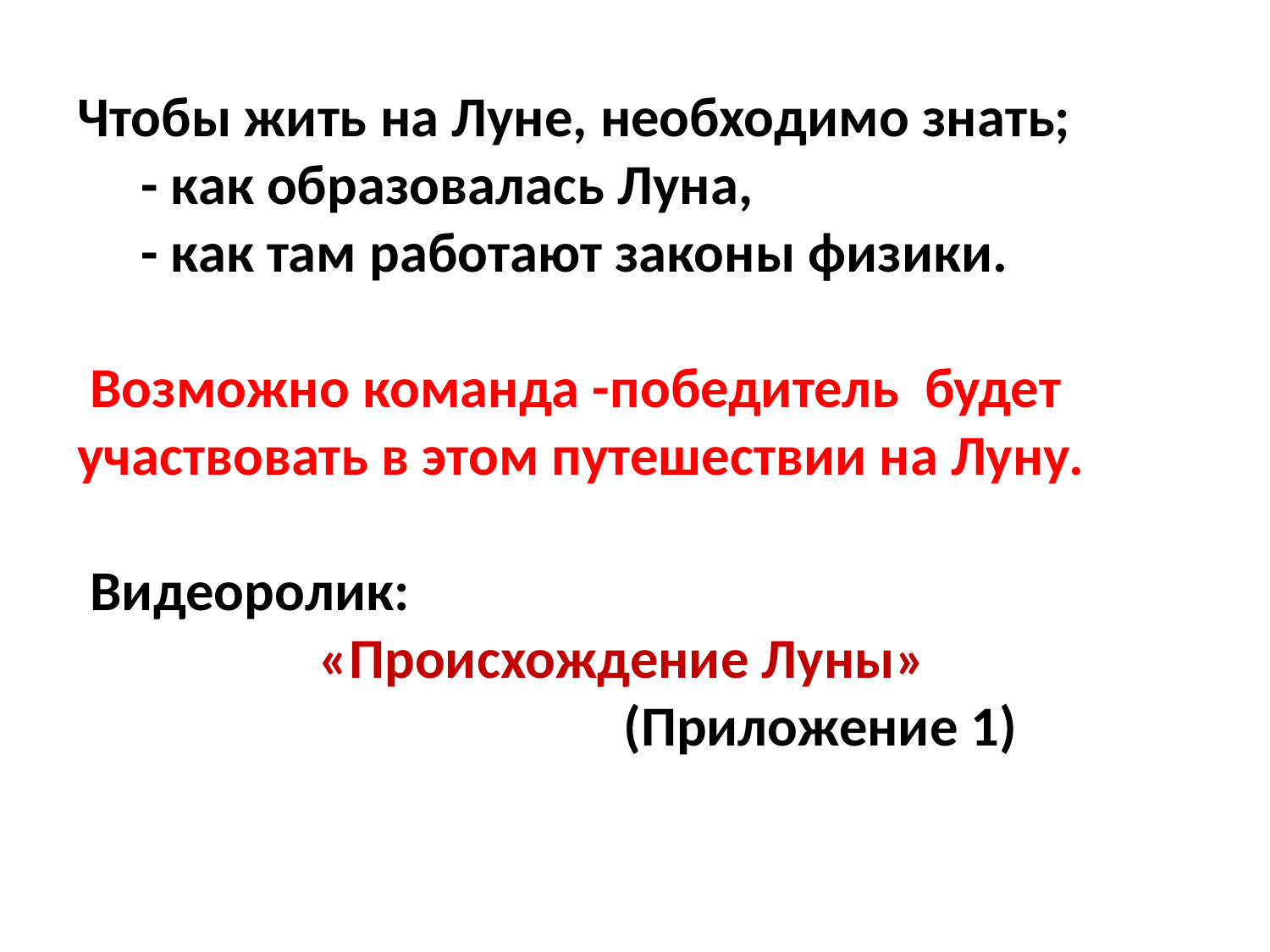

Чтобы жить на Луне, необходимо знать;
     - как образовалась Луна,
     - как там работают законы физики.

 Возможно команда -победитель  будет участвовать в этом путешествии на Луну.

 Видеоролик:
                   «Происхождение Луны»
                                           (Приложение 1)